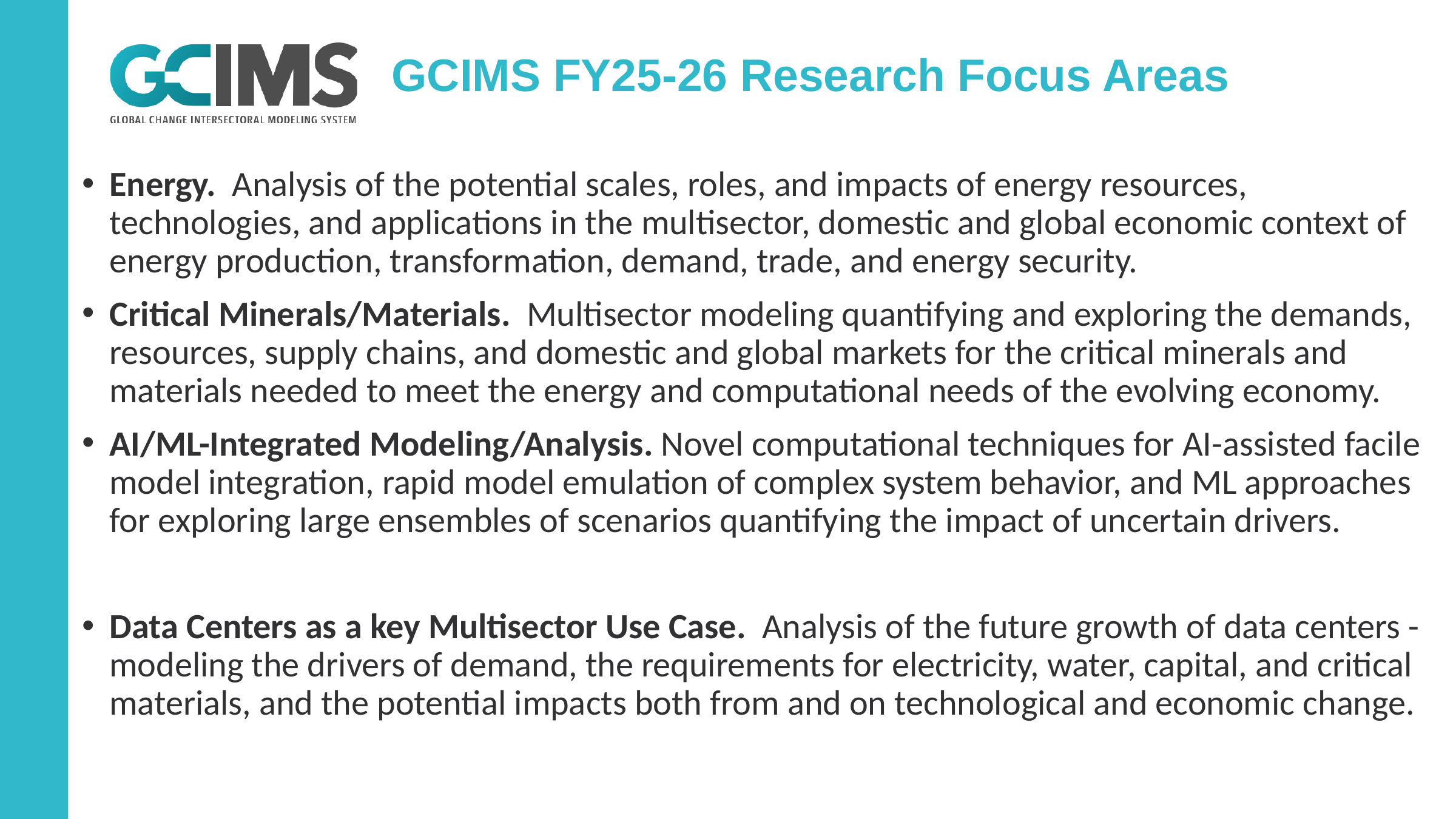

# GCIMS FY25-26 Research Focus Areas
Energy.  Analysis of the potential scales, roles, and impacts of energy resources, technologies, and applications in the multisector, domestic and global economic context of energy production, transformation, demand, trade, and energy security.
Critical Minerals/Materials.  Multisector modeling quantifying and exploring the demands, resources, supply chains, and domestic and global markets for the critical minerals and materials needed to meet the energy and computational needs of the evolving economy.
AI/ML-Integrated Modeling/Analysis. Novel computational techniques for AI-assisted facile model integration, rapid model emulation of complex system behavior, and ML approaches for exploring large ensembles of scenarios quantifying the impact of uncertain drivers.

Data Centers as a key Multisector Use Case.  Analysis of the future growth of data centers - modeling the drivers of demand, the requirements for electricity, water, capital, and critical materials, and the potential impacts both from and on technological and economic change.